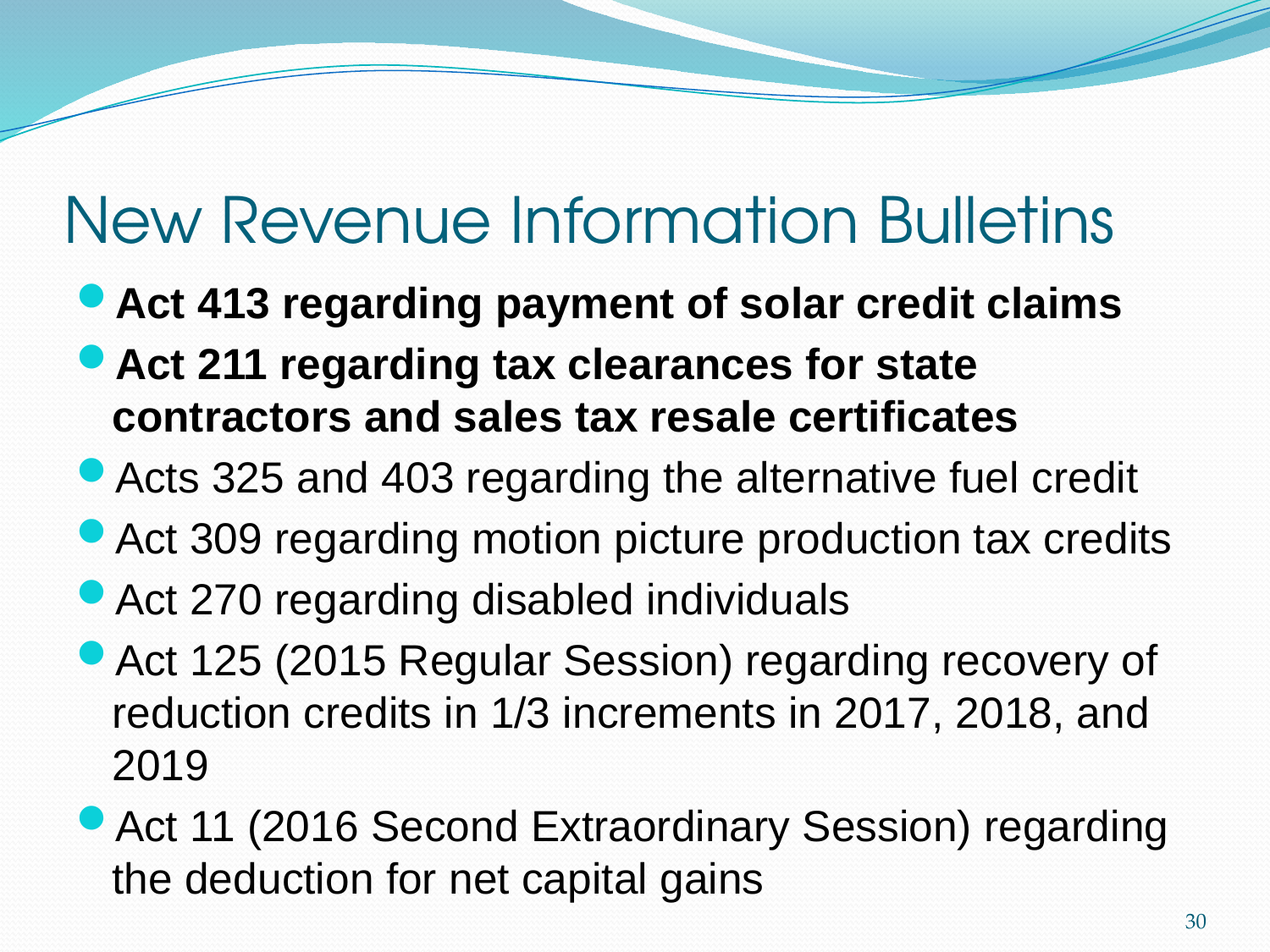

# New Revenue Information Bulletins
Act 413 regarding payment of solar credit claims
Act 211 regarding tax clearances for state contractors and sales tax resale certificates
Acts 325 and 403 regarding the alternative fuel credit
Act 309 regarding motion picture production tax credits
Act 270 regarding disabled individuals
Act 125 (2015 Regular Session) regarding recovery of reduction credits in 1/3 increments in 2017, 2018, and 2019
Act 11 (2016 Second Extraordinary Session) regarding the deduction for net capital gains

30